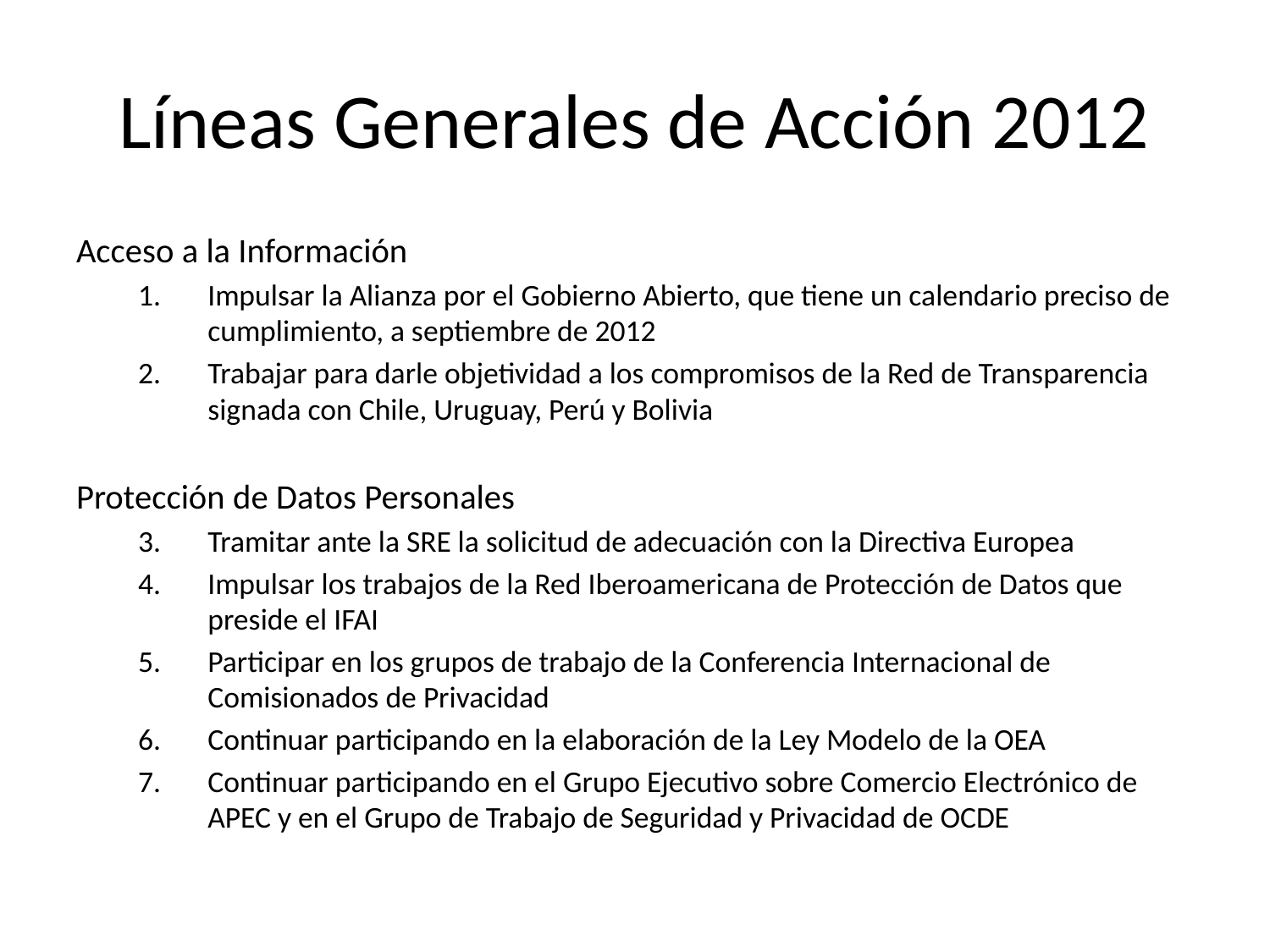

# Líneas Generales de Acción 2012
Acceso a la Información
Impulsar la Alianza por el Gobierno Abierto, que tiene un calendario preciso de cumplimiento, a septiembre de 2012
Trabajar para darle objetividad a los compromisos de la Red de Transparencia signada con Chile, Uruguay, Perú y Bolivia

Protección de Datos Personales
Tramitar ante la SRE la solicitud de adecuación con la Directiva Europea
Impulsar los trabajos de la Red Iberoamericana de Protección de Datos que preside el IFAI
Participar en los grupos de trabajo de la Conferencia Internacional de Comisionados de Privacidad
Continuar participando en la elaboración de la Ley Modelo de la OEA
Continuar participando en el Grupo Ejecutivo sobre Comercio Electrónico de APEC y en el Grupo de Trabajo de Seguridad y Privacidad de OCDE